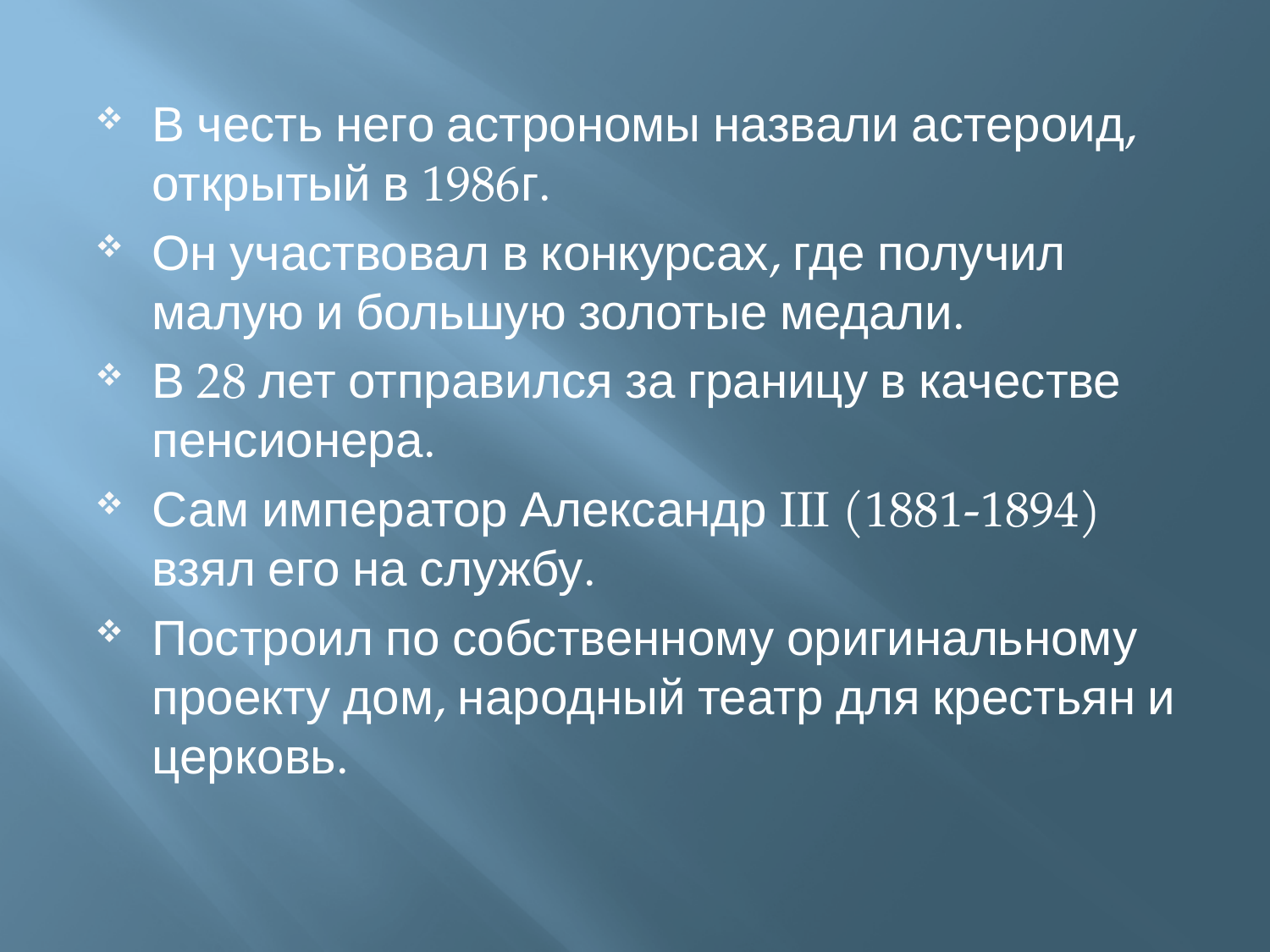

#
В честь него астрономы назвали астероид, открытый в 1986г.
Он участвовал в конкурсах, где получил малую и большую золотые медали.
В 28 лет отправился за границу в качестве пенсионера.
Сам император Александр III (1881-1894) взял его на службу.
Построил по собственному оригинальному проекту дом, народный театр для крестьян и церковь.